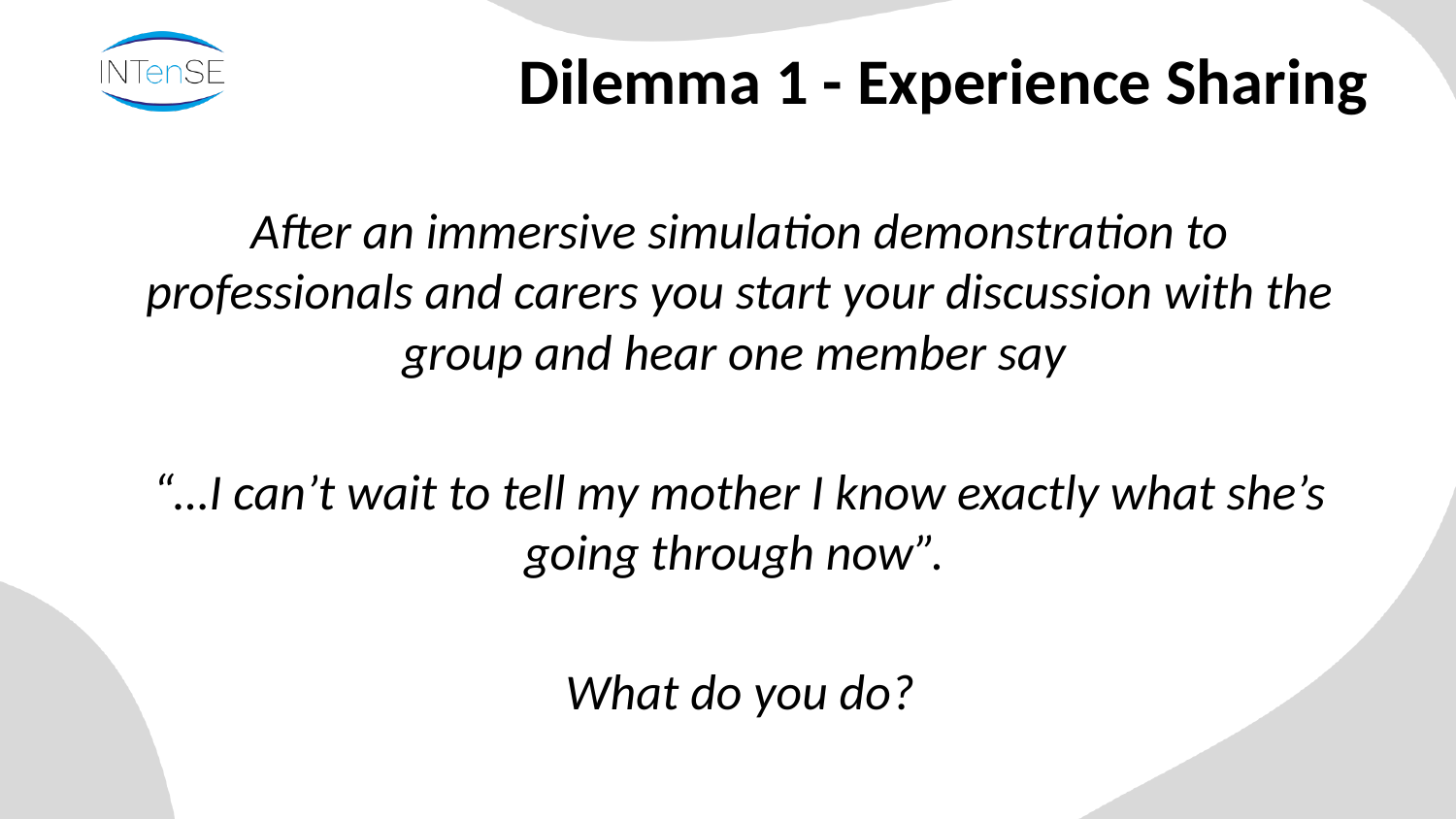

# Dilemma 1 - Experience Sharing
After an immersive simulation demonstration to professionals and carers you start your discussion with the group and hear one member say

“…I can’t wait to tell my mother I know exactly what she’s going through now”.

What do you do?